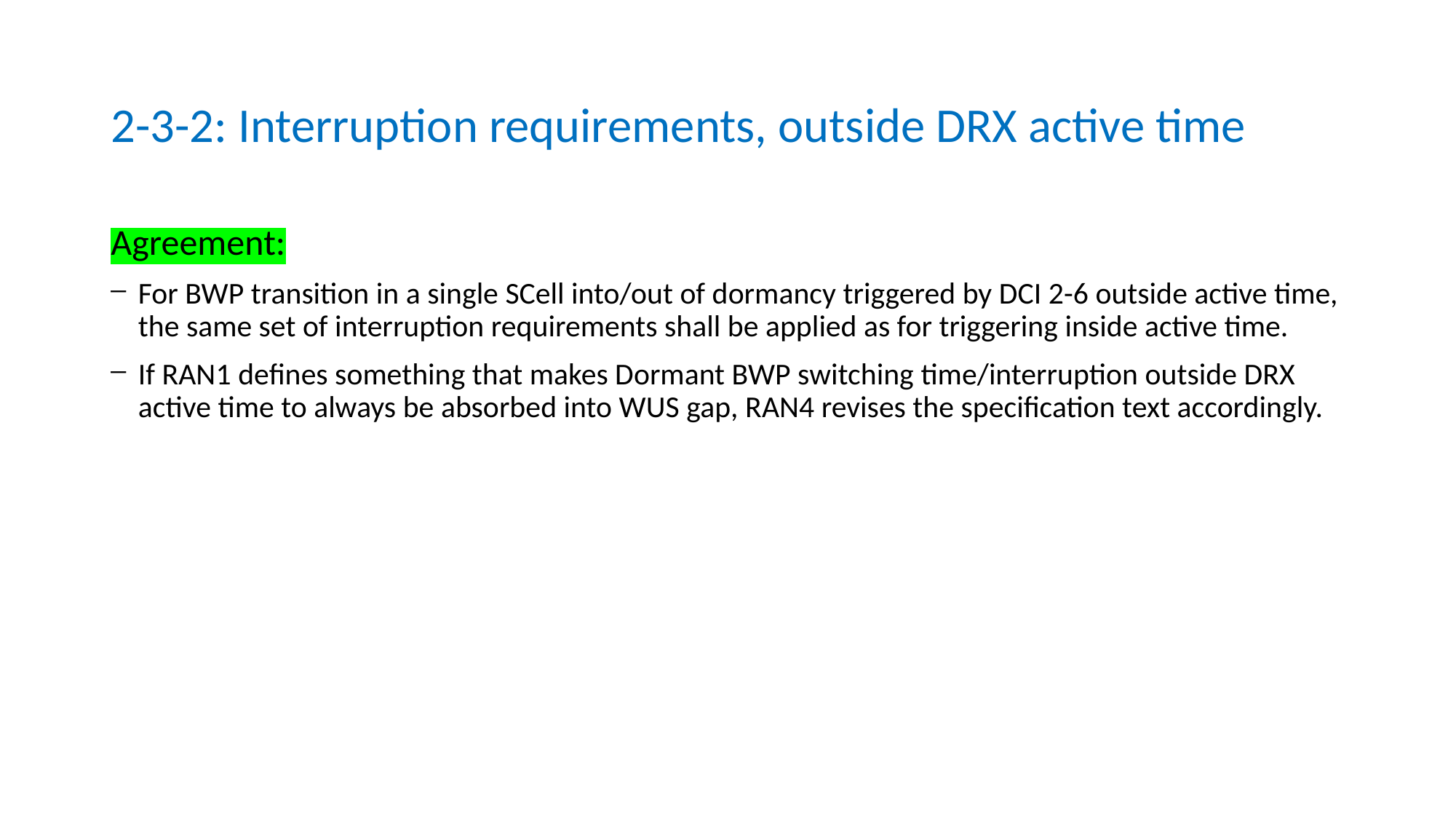

# 2-3-2: Interruption requirements, outside DRX active time
Agreement:
For BWP transition in a single SCell into/out of dormancy triggered by DCI 2-6 outside active time, the same set of interruption requirements shall be applied as for triggering inside active time.
If RAN1 defines something that makes Dormant BWP switching time/interruption outside DRX active time to always be absorbed into WUS gap, RAN4 revises the specification text accordingly.